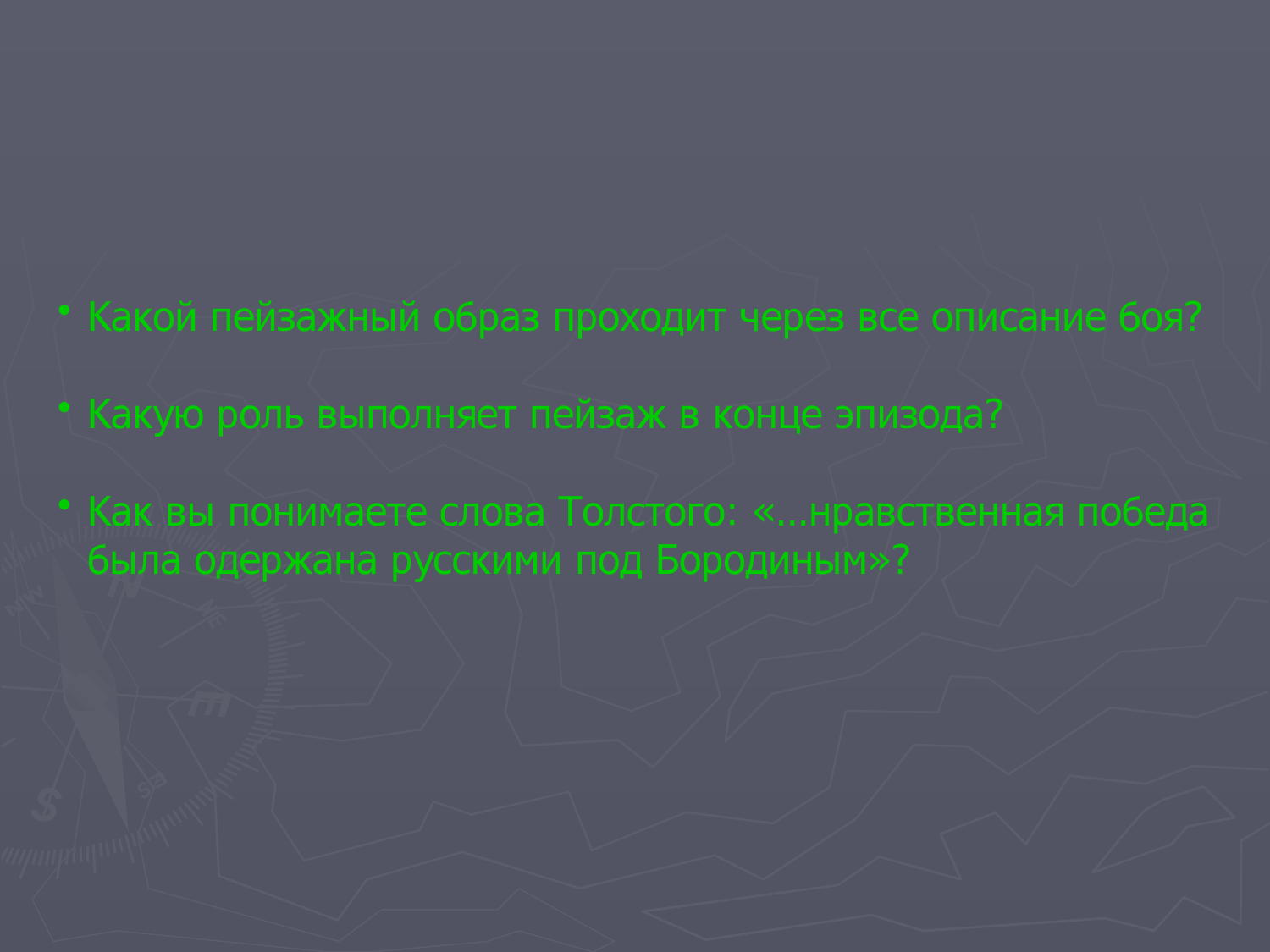

Какой пейзажный образ проходит через все описание боя?

Какую роль выполняет пейзаж в конце эпизода?

Как вы понимаете слова Толстого: «…нравственная победа была одержана русскими под Бородиным»?